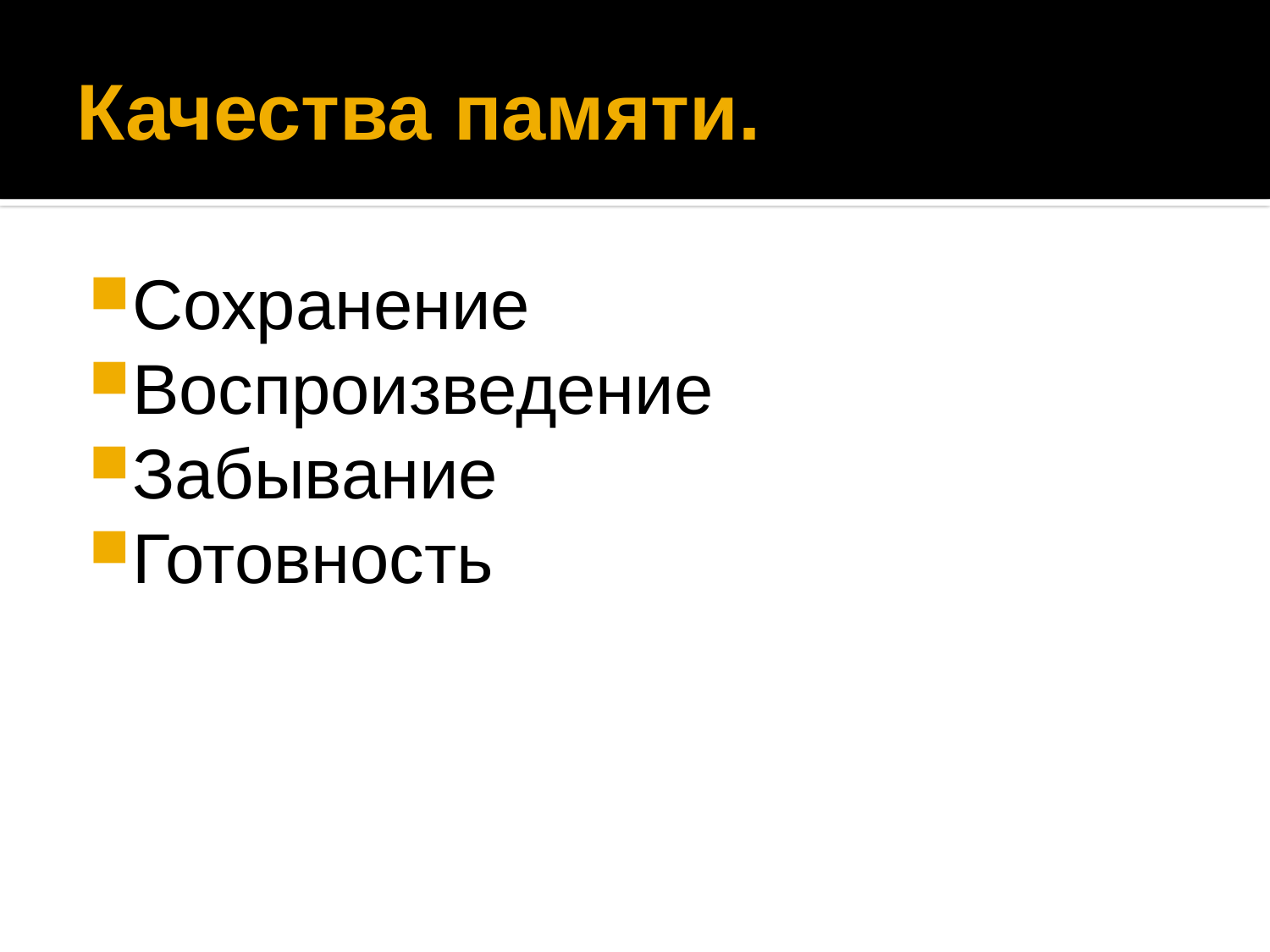

# Качества памяти.
Сохранение
Воспроизведение
Забывание
Готовность